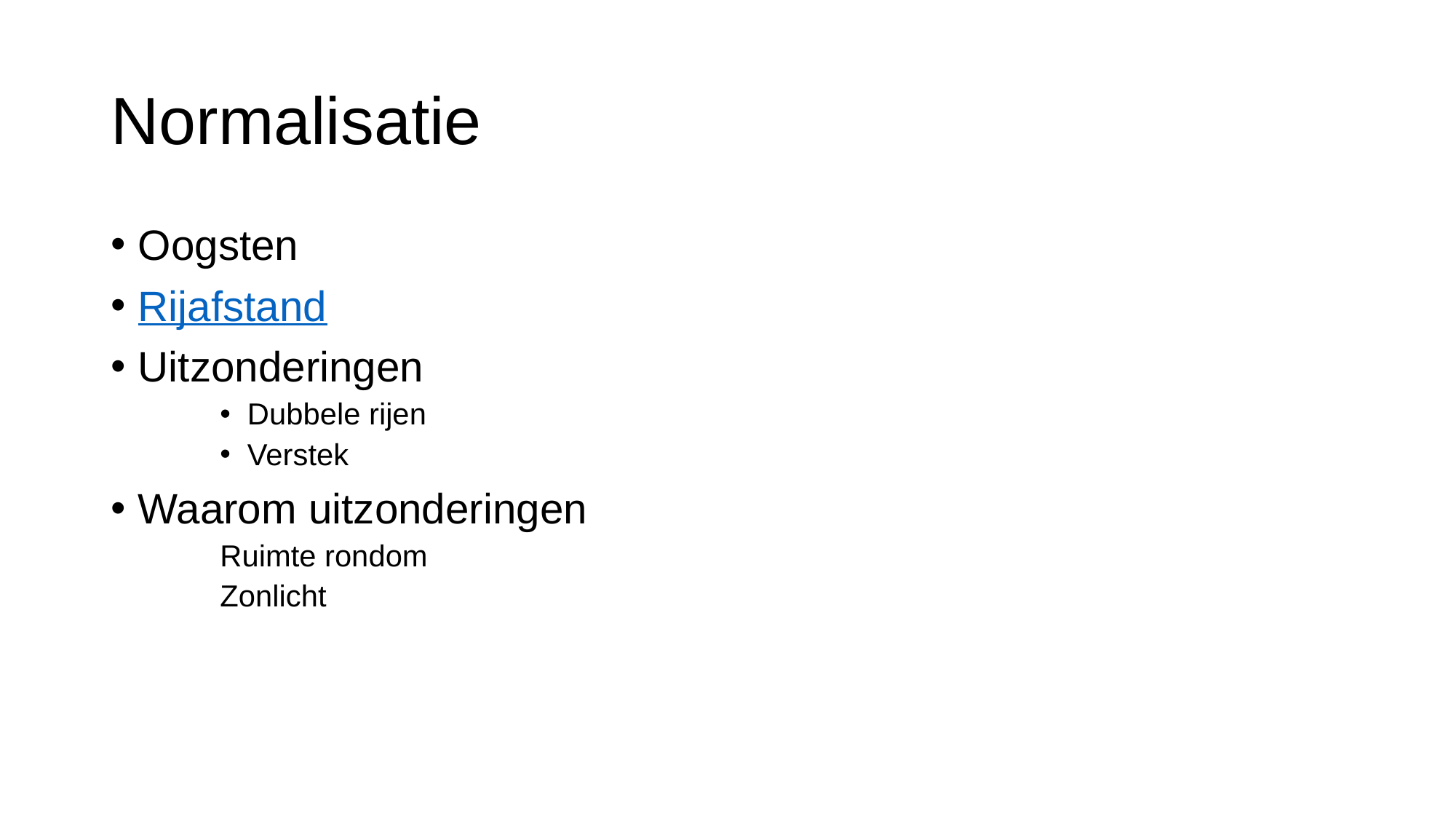

# Normalisatie
Oogsten
Rijafstand
Uitzonderingen
Dubbele rijen
Verstek
Waarom uitzonderingen
Ruimte rondom
Zonlicht